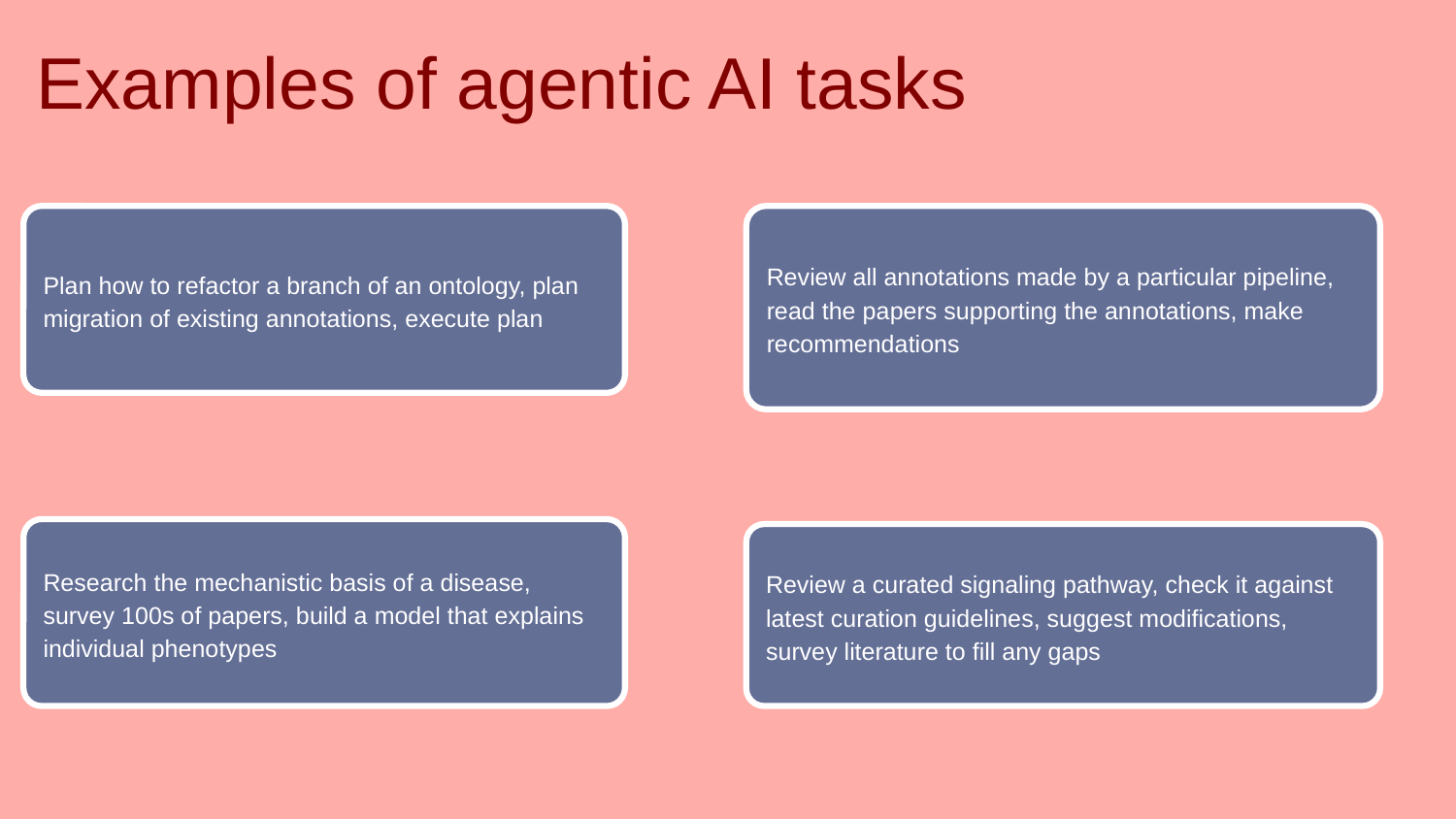

# Examples of agentic AI tasks
Plan how to refactor a branch of an ontology, plan migration of existing annotations, execute plan
Review all annotations made by a particular pipeline, read the papers supporting the annotations, make recommendations
Research the mechanistic basis of a disease, survey 100s of papers, build a model that explains individual phenotypes
Review a curated signaling pathway, check it against latest curation guidelines, suggest modifications, survey literature to fill any gaps